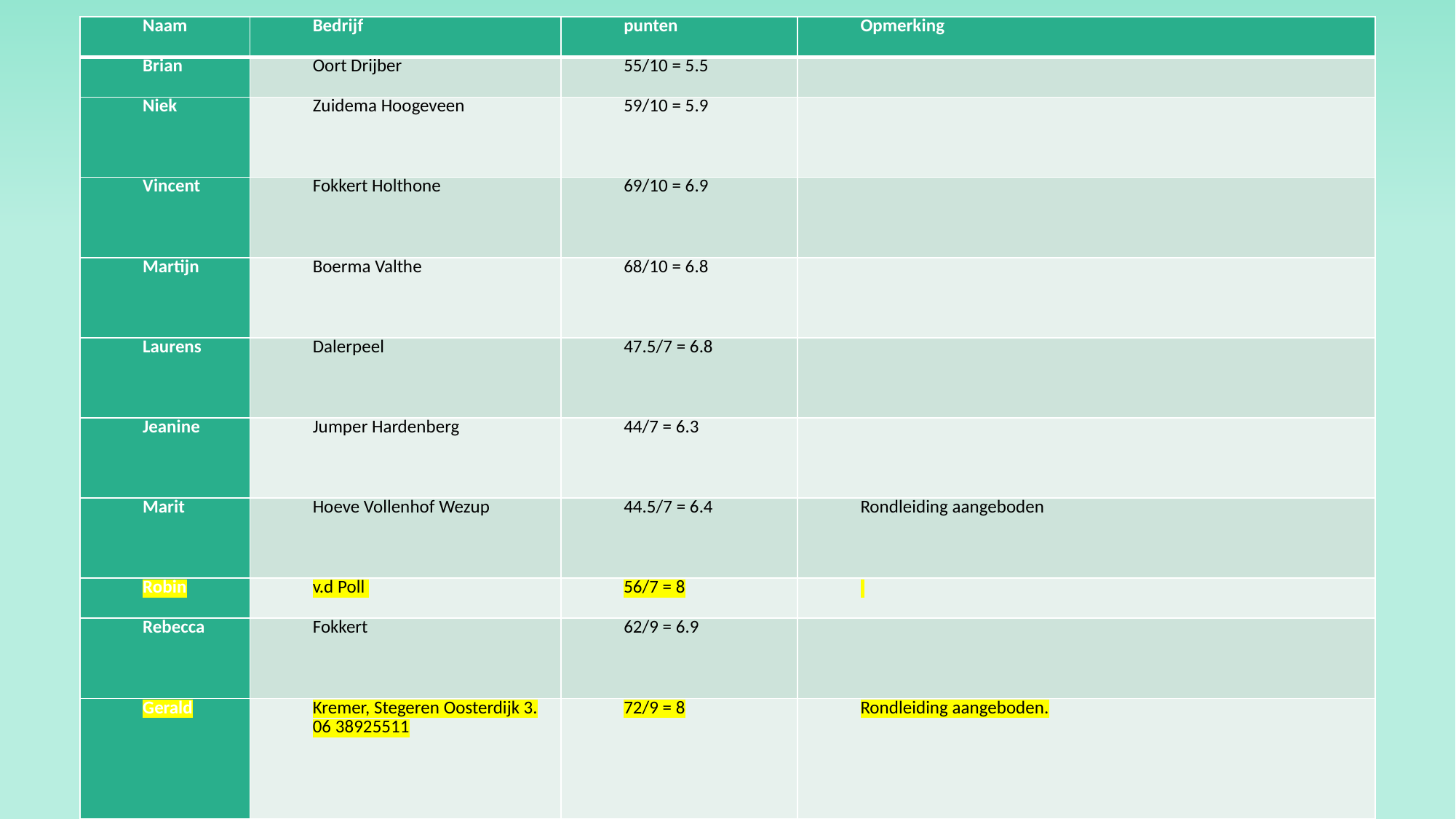

| Naam | Bedrijf | punten | Opmerking |
| --- | --- | --- | --- |
| Brian | Oort Drijber | 55/10 = 5.5 |  |
| Niek | Zuidema Hoogeveen | 59/10 = 5.9 |  |
| Vincent | Fokkert Holthone | 69/10 = 6.9 |  |
| Martijn | Boerma Valthe | 68/10 = 6.8 |  |
| Laurens | Dalerpeel | 47.5/7 = 6.8 |  |
| Jeanine | Jumper Hardenberg | 44/7 = 6.3 |  |
| Marit | Hoeve Vollenhof Wezup | 44.5/7 = 6.4 | Rondleiding aangeboden |
| Robin | v.d Poll | 56/7 = 8 |  |
| Rebecca | Fokkert | 62/9 = 6.9 |  |
| Gerald | Kremer, Stegeren Oosterdijk 3. 06 38925511 | 72/9 = 8 | Rondleiding aangeboden. |
# Groep 1